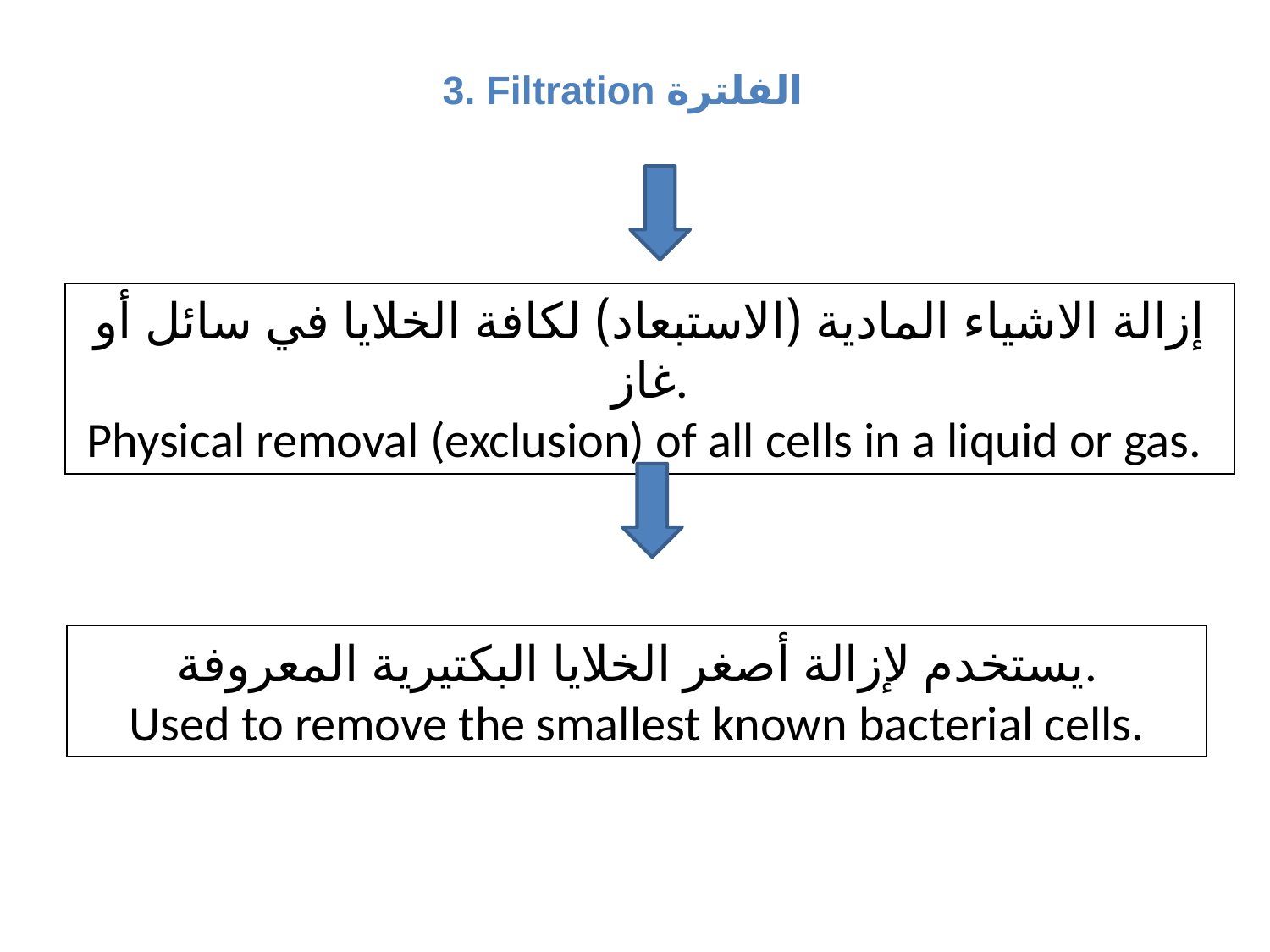

3. Filtration الفلترة

إزالة الاشياء المادية (الاستبعاد) لكافة الخلايا في سائل أو غاز.
Physical removal (exclusion) of all cells in a liquid or gas.

يستخدم لإزالة أصغر الخلايا البكتيرية المعروفة.
Used to remove the smallest known bacterial cells.